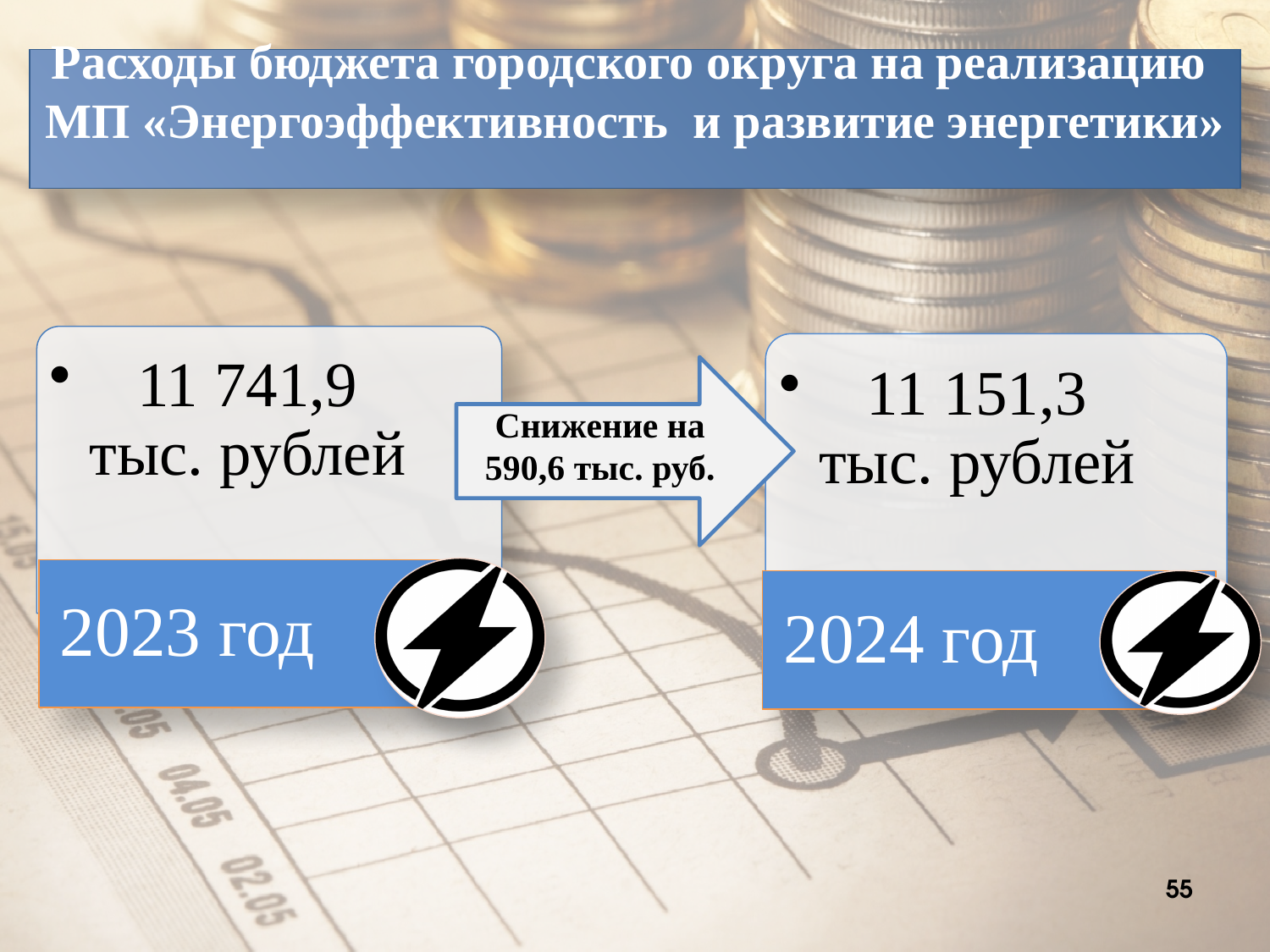

Расходы бюджета городского округа на реализацию
МП «Энергоэффективность  и развитие энергетики»
   11 741,9  тыс. рублей
2023 год
   11 151,3 тыс. рублей
2024 год

Снижение на
590,6 тыс. руб.
55